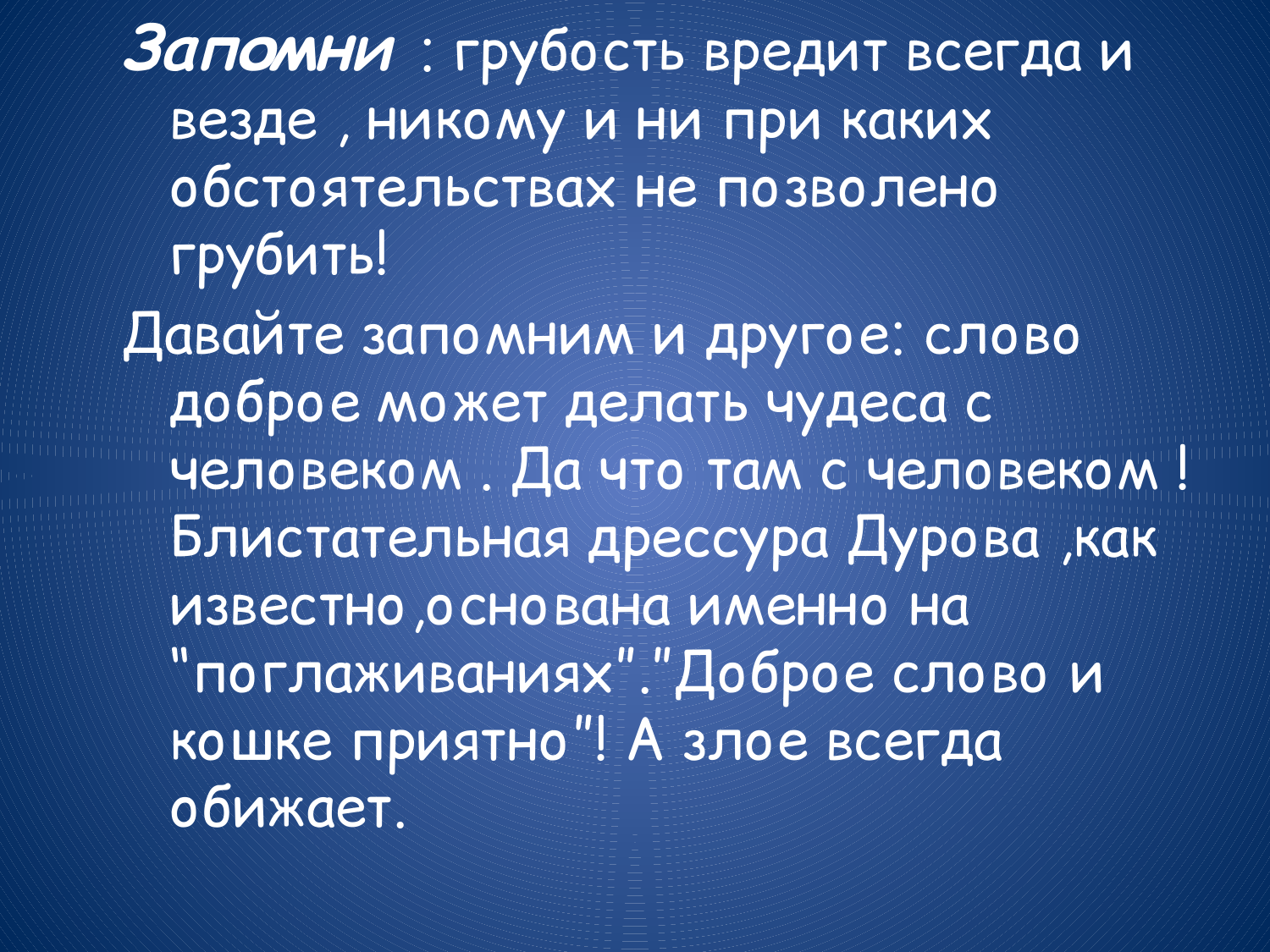

Запомни : грубость вредит всегда и везде , никому и ни при каких обстоятельствах не позволено грубить!
Давайте запомним и другое: слово доброе может делать чудеса с человеком . Да что там с человеком ! Блистательная дрессура Дурова ,как известно,основана именно на “поглаживаниях”.”Доброе слово и кошке приятно”! А злое всегда обижает.